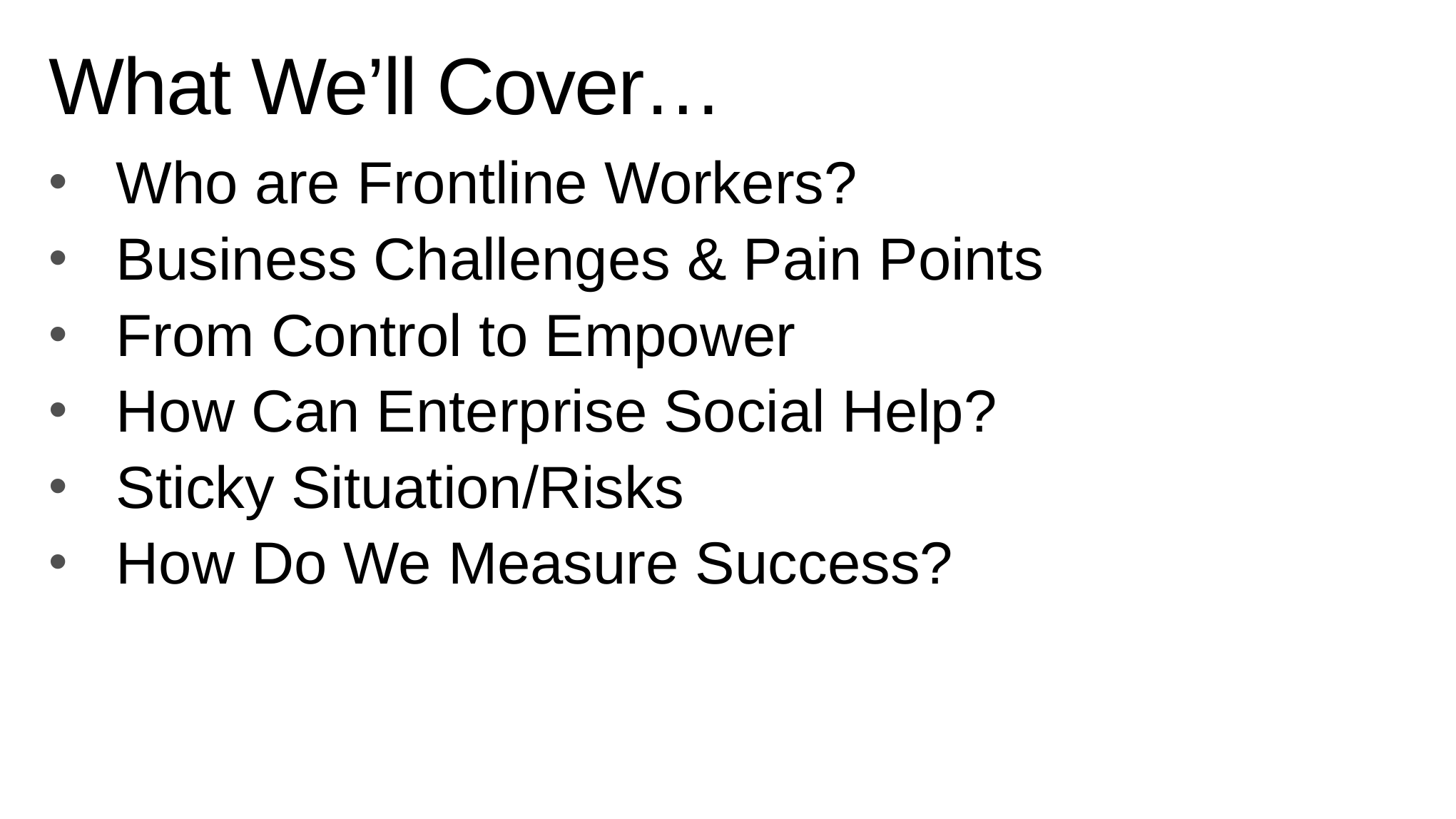

# What We’ll Cover…
Who are Frontline Workers?
Business Challenges & Pain Points
From Control to Empower
How Can Enterprise Social Help?
Sticky Situation/Risks
How Do We Measure Success?